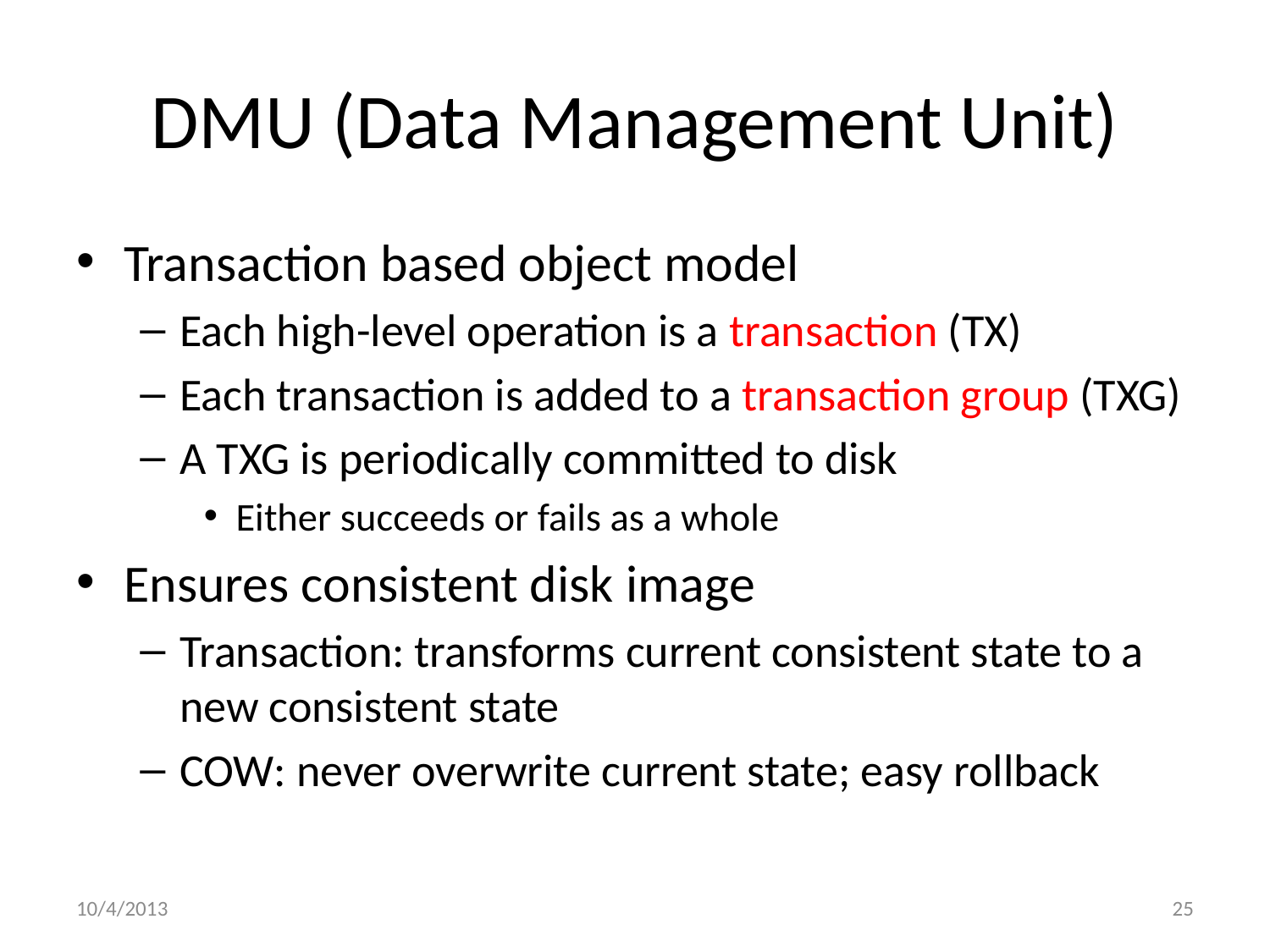

# DMU (Data Management Unit)
Transaction based object model
Each high-level operation is a transaction (TX)
Each transaction is added to a transaction group (TXG)
A TXG is periodically committed to disk
Either succeeds or fails as a whole
Ensures consistent disk image
Transaction: transforms current consistent state to a new consistent state
COW: never overwrite current state; easy rollback
10/4/2013
25